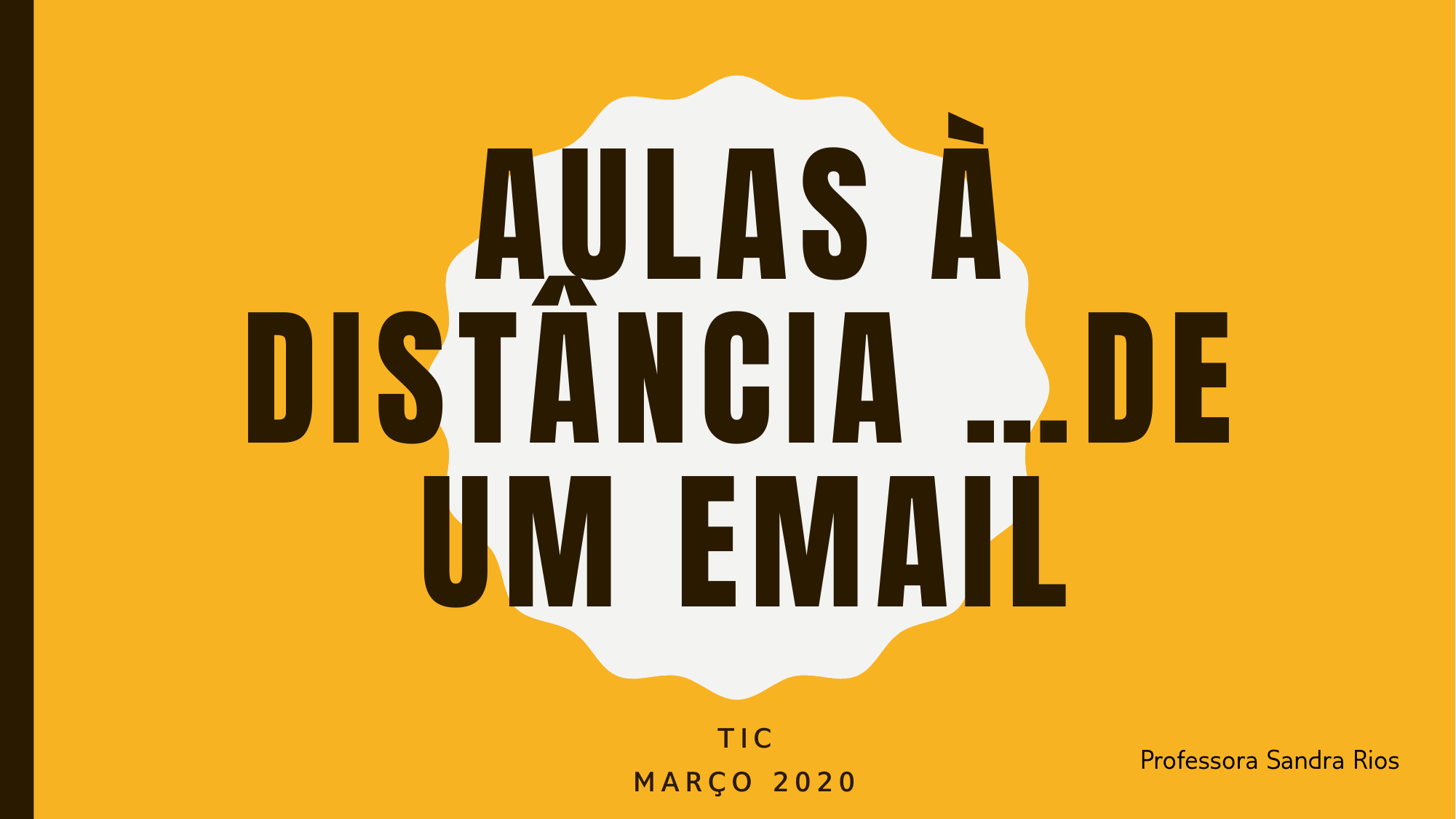

# Aulas à distância …de um email
Tic
Março 2020
Professora Sandra Rios